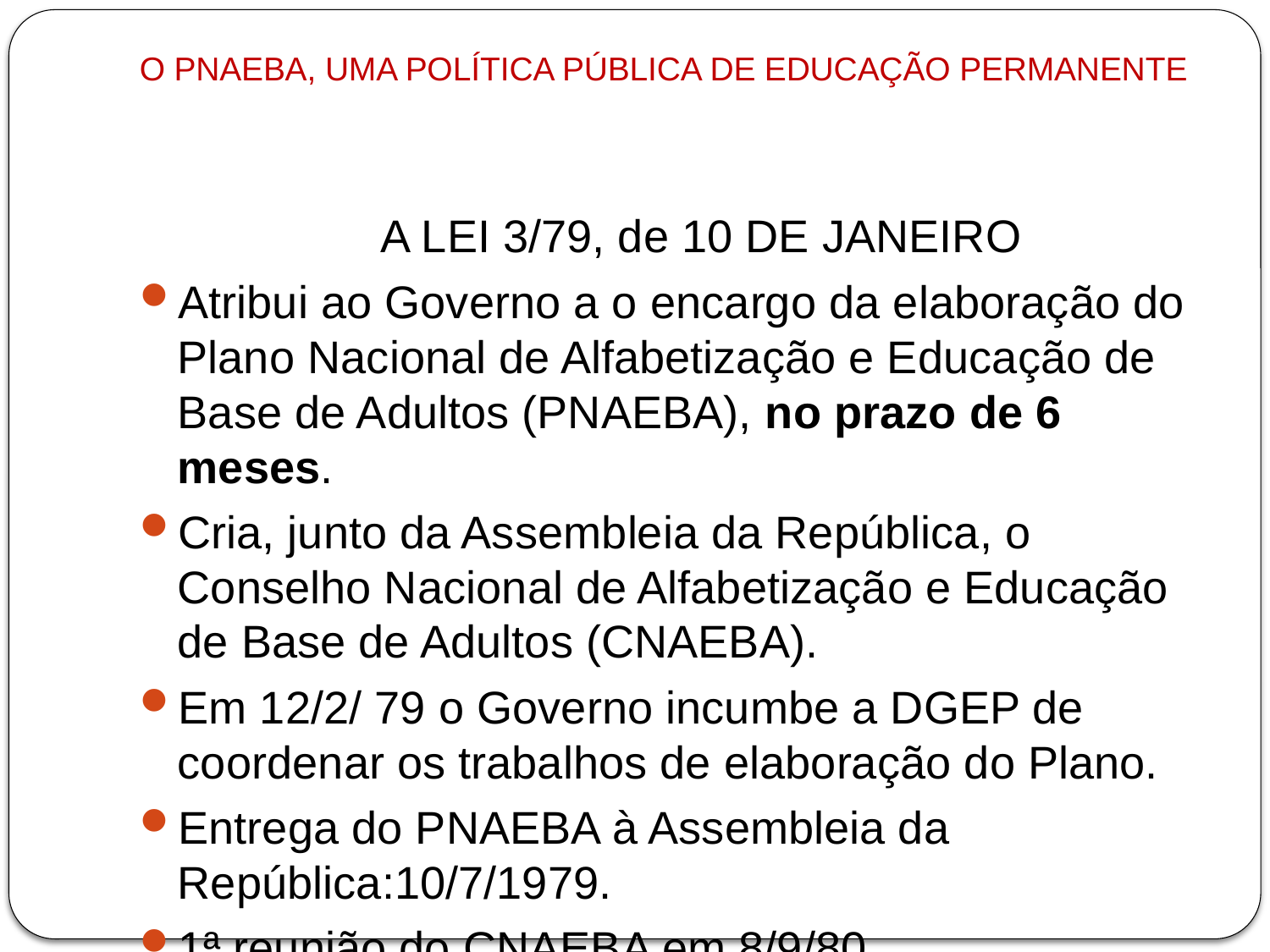

# O PNAEBA, UMA POLÍTICA PÚBLICA DE EDUCAÇÃO PERMANENTE
                   A LEI 3/79, de 10 DE JANEIRO
Atribui ao Governo a o encargo da elaboração do Plano Nacional de Alfabetização e Educação de Base de Adultos (PNAEBA), no prazo de 6 meses.
Cria, junto da Assembleia da República, o Conselho Nacional de Alfabetização e Educação de Base de Adultos (CNAEBA).
Em 12/2/ 79 o Governo incumbe a DGEP de coordenar os trabalhos de elaboração do Plano.
Entrega do PNAEBA à Assembleia da República:10/7/1979.
1ª reunião do CNAEBA em 8/9/80.